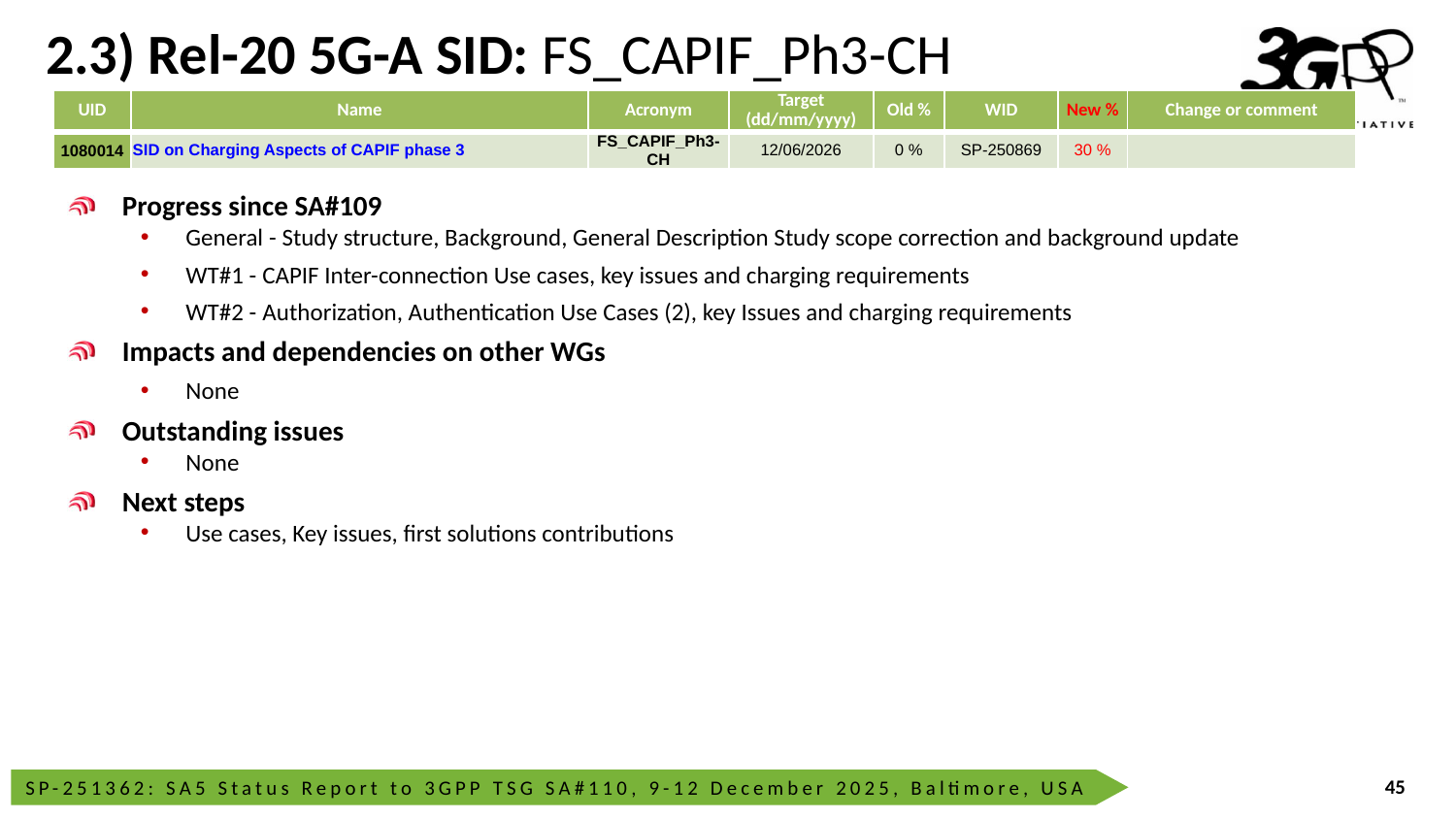

# 2.3) Rel-20 5G-A SID: FS_CAPIF_Ph3-CH
| UID | Name | Acronym | Target (dd/mm/yyyy) | Old % | WID | New % | Change or comment |
| --- | --- | --- | --- | --- | --- | --- | --- |
| 1080014 | SID on Charging Aspects of CAPIF phase 3 | FS\_CAPIF\_Ph3-CH | 12/06/2026 | 0 % | SP-250869 | 30 % |  |

Progress since SA#109
General - Study structure, Background, General Description Study scope correction and background update
WT#1 - CAPIF Inter-connection Use cases, key issues and charging requirements
WT#2 - Authorization, Authentication Use Cases (2), key Issues and charging requirements
Impacts and dependencies on other WGs
None
Outstanding issues
None
Next steps
Use cases, Key issues, first solutions contributions